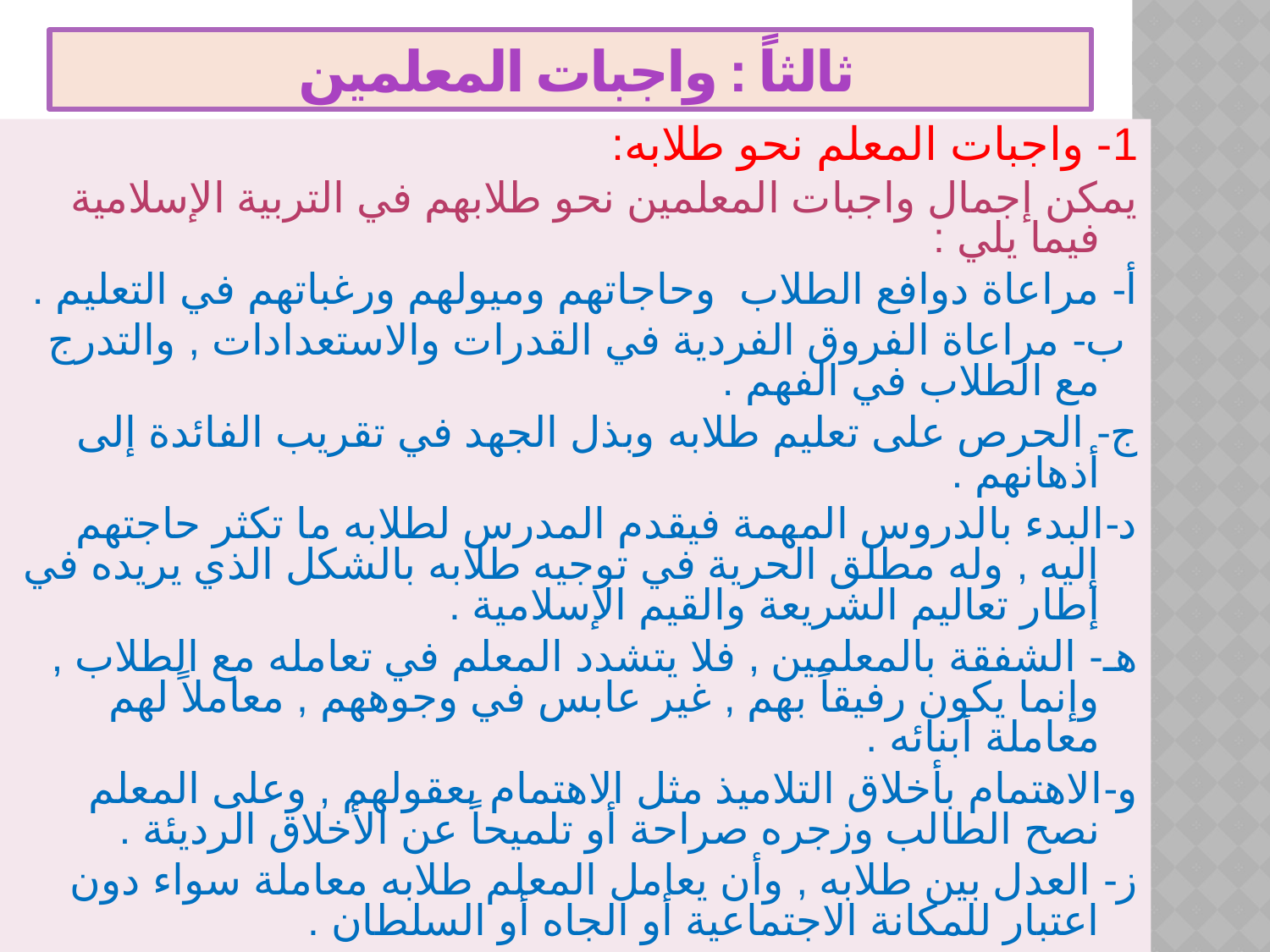

# ثالثاً : واجبات المعلمين
1- واجبات المعلم نحو طلابه:
يمكن إجمال واجبات المعلمين نحو طلابهم في التربية الإسلامية فيما يلي :
أ- مراعاة دوافع الطلاب  وحاجاتهم وميولهم ورغباتهم في التعليم .
 ب- مراعاة الفروق الفردية في القدرات والاستعدادات , والتدرج مع الطلاب في الفهم .
ج- الحرص على تعليم طلابه وبذل الجهد في تقريب الفائدة إلى أذهانهم .
د-البدء بالدروس المهمة فيقدم المدرس لطلابه ما تكثر حاجتهم إليه , وله مطلق الحرية في توجيه طلابه بالشكل الذي يريده في إطار تعاليم الشريعة والقيم الإسلامية .
هـ- الشفقة بالمعلمين , فلا يتشدد المعلم في تعامله مع الطلاب , وإنما يكون رفيقاً بهم , غير عابس في وجوههم , معاملاً لهم معاملة أبنائه .
و-الاهتمام بأخلاق التلاميذ مثل الاهتمام بعقولهم , وعلى المعلم نصح الطالب وزجره صراحة أو تلميحاً عن الأخلاق الرديئة .
ز- العدل بين طلابه , وأن يعامل المعلم طلابه معاملة سواء دون اعتبار للمكانة الاجتماعية أو الجاه أو السلطان .